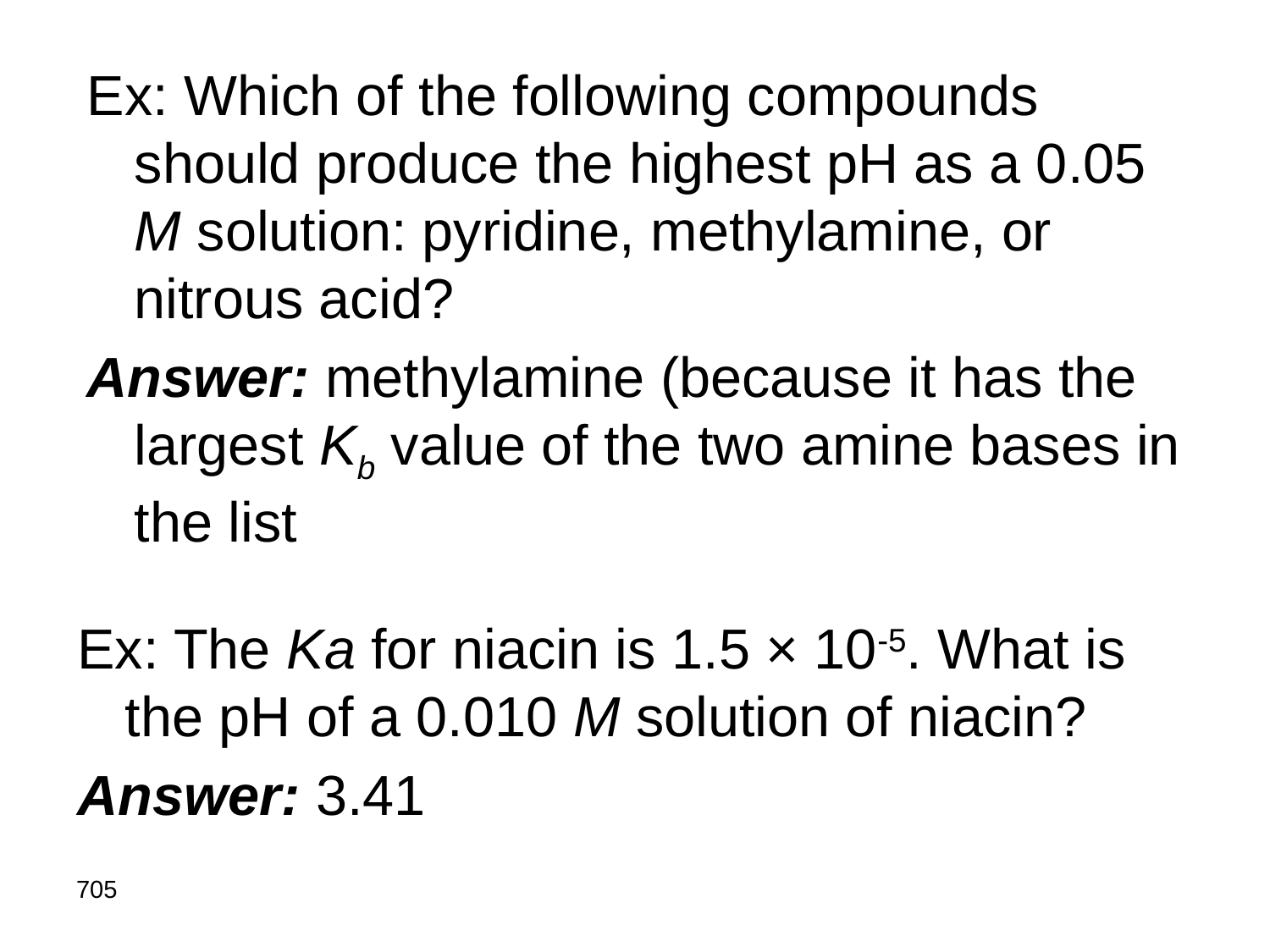

Ex: Which of the following compounds should produce the highest pH as a 0.05 M solution: pyridine, methylamine, or nitrous acid?
Answer: methylamine (because it has the largest Kb value of the two amine bases in the list
Ex: The Ka for niacin is 1.5 × 10-5. What is the pH of a 0.010 M solution of niacin?
Answer: 3.41

705